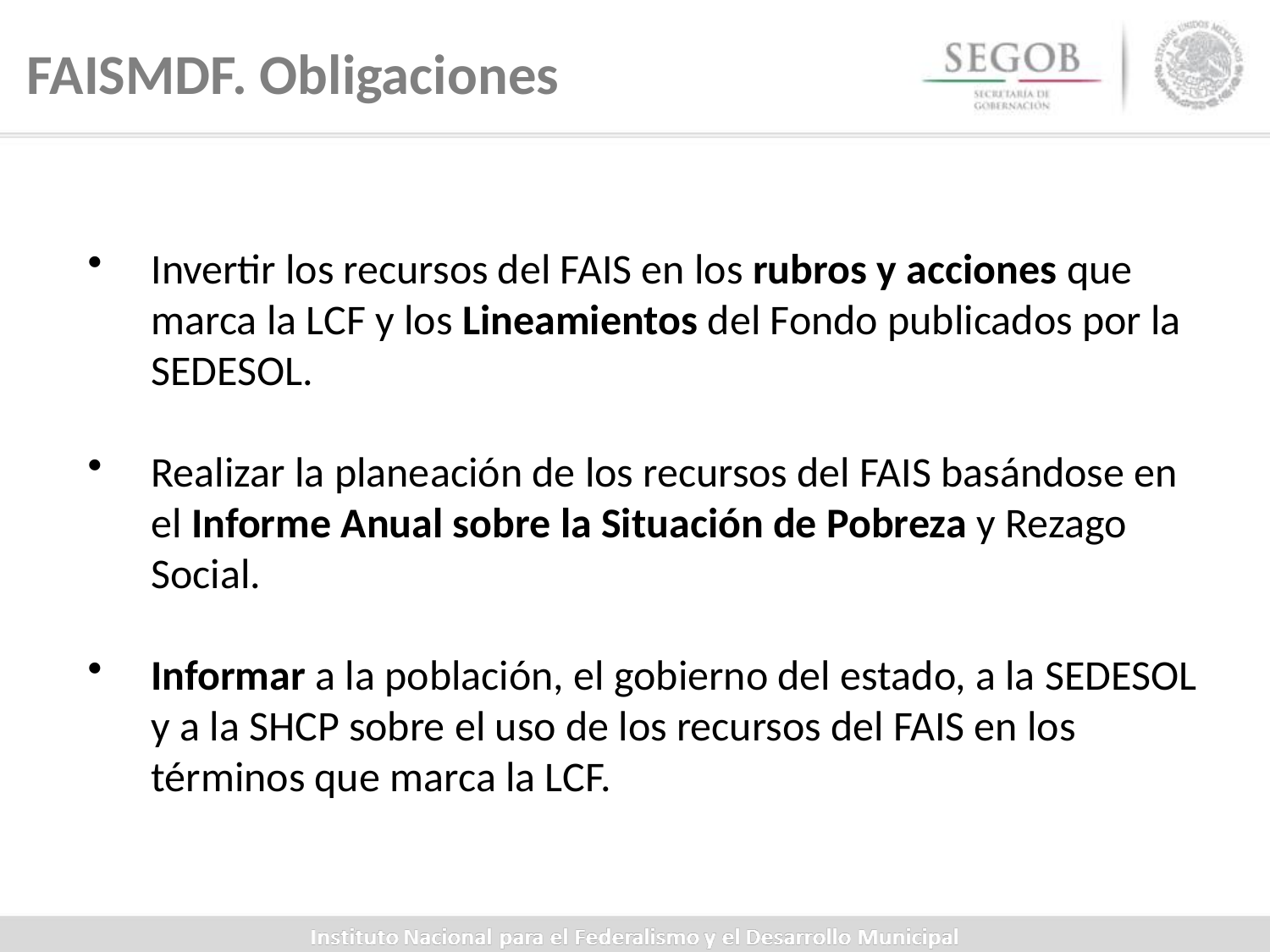

FAISMDF. Obligaciones
Invertir los recursos del FAIS en los rubros y acciones que marca la LCF y los Lineamientos del Fondo publicados por la SEDESOL.

Realizar la planeación de los recursos del FAIS basándose en el Informe Anual sobre la Situación de Pobreza y Rezago Social.

Informar a la población, el gobierno del estado, a la SEDESOL y a la SHCP sobre el uso de los recursos del FAIS en los términos que marca la LCF.